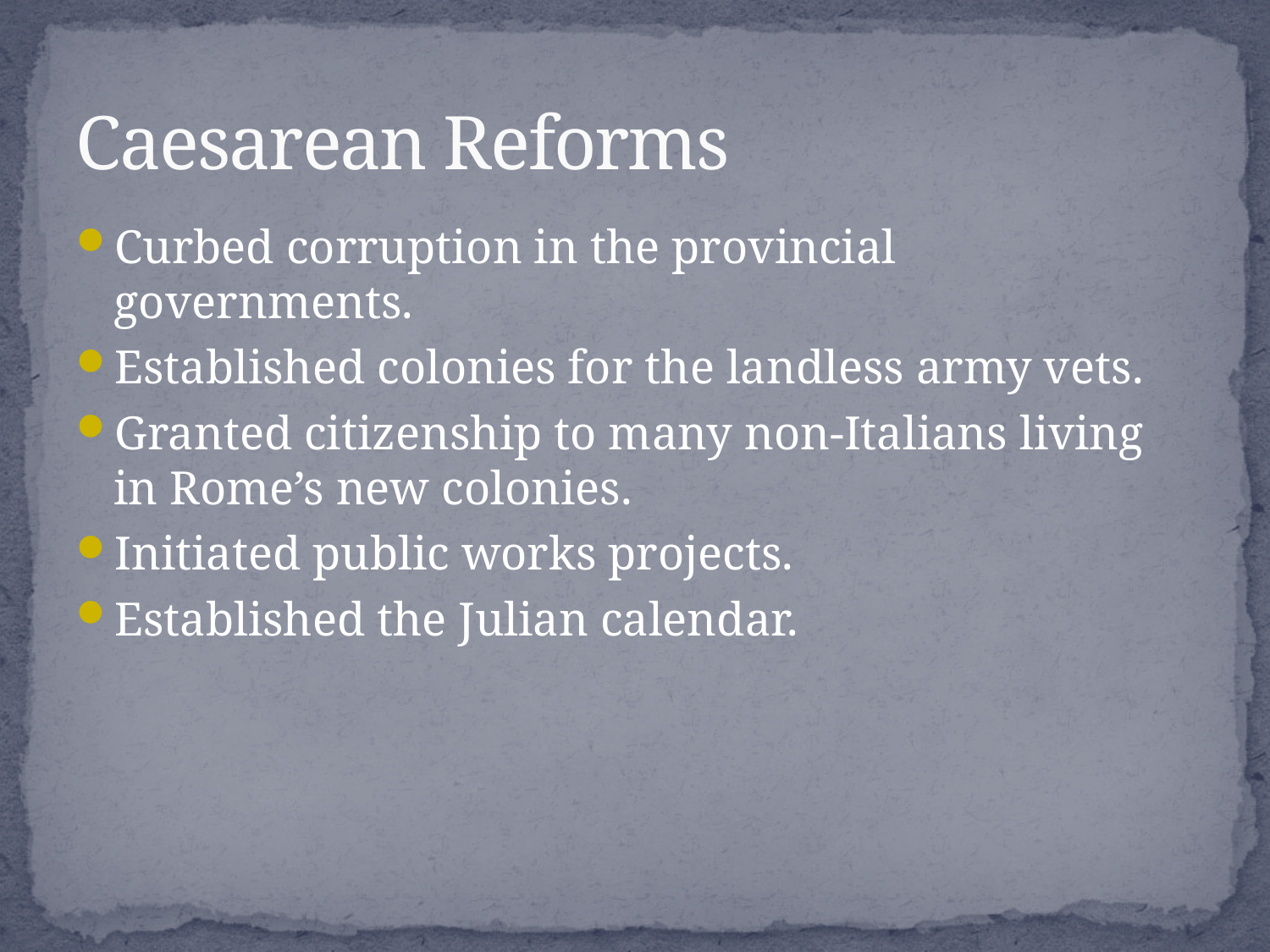

# Caesarean Reforms
Curbed corruption in the provincial governments.
Established colonies for the landless army vets.
Granted citizenship to many non-Italians living in Rome’s new colonies.
Initiated public works projects.
Established the Julian calendar.